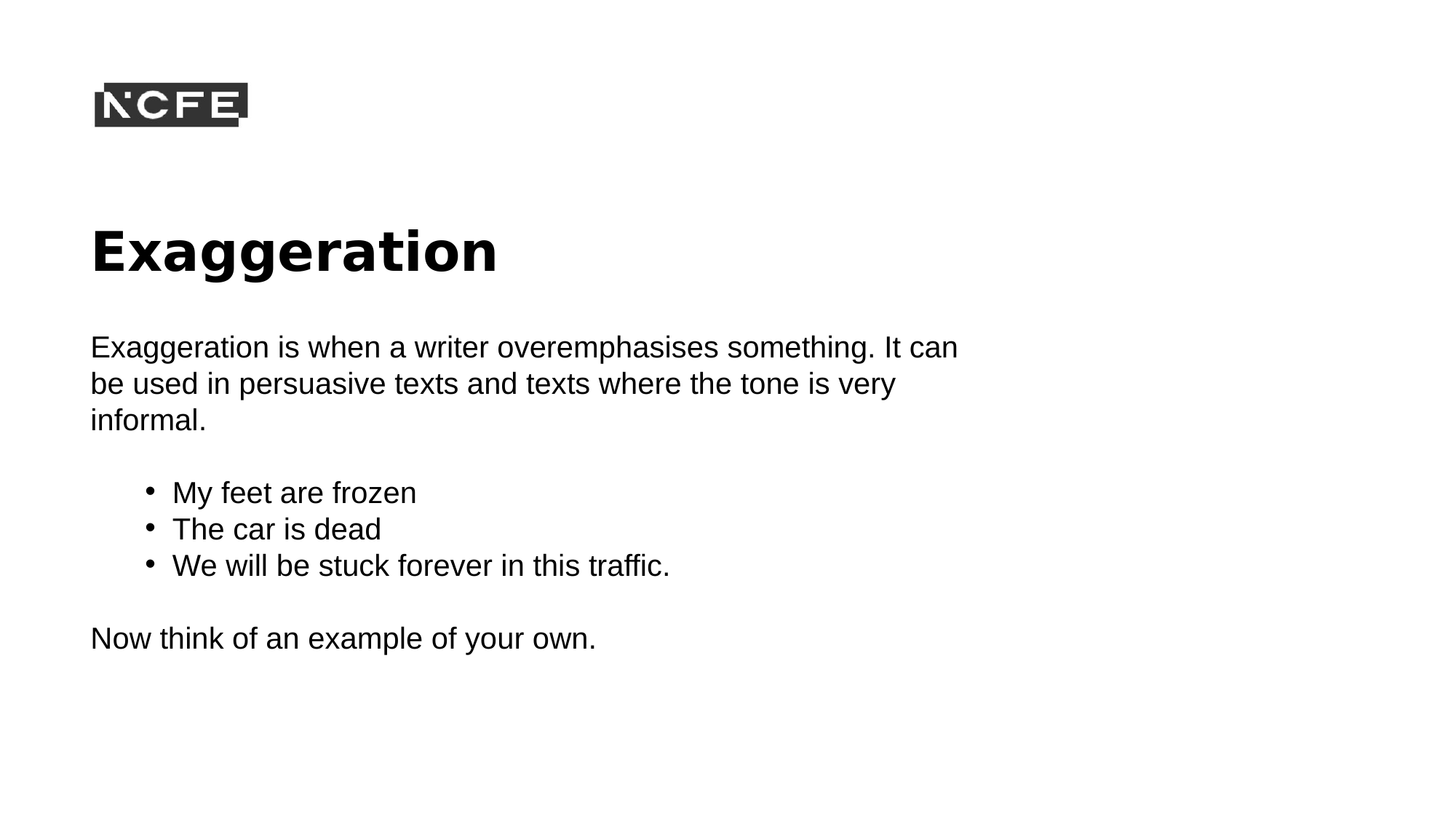

# Exaggeration
Exaggeration is when a writer overemphasises something. It can be used in persuasive texts and texts where the tone is very informal.

My feet are frozen
The car is dead
We will be stuck forever in this traffic.

Now think of an example of your own.